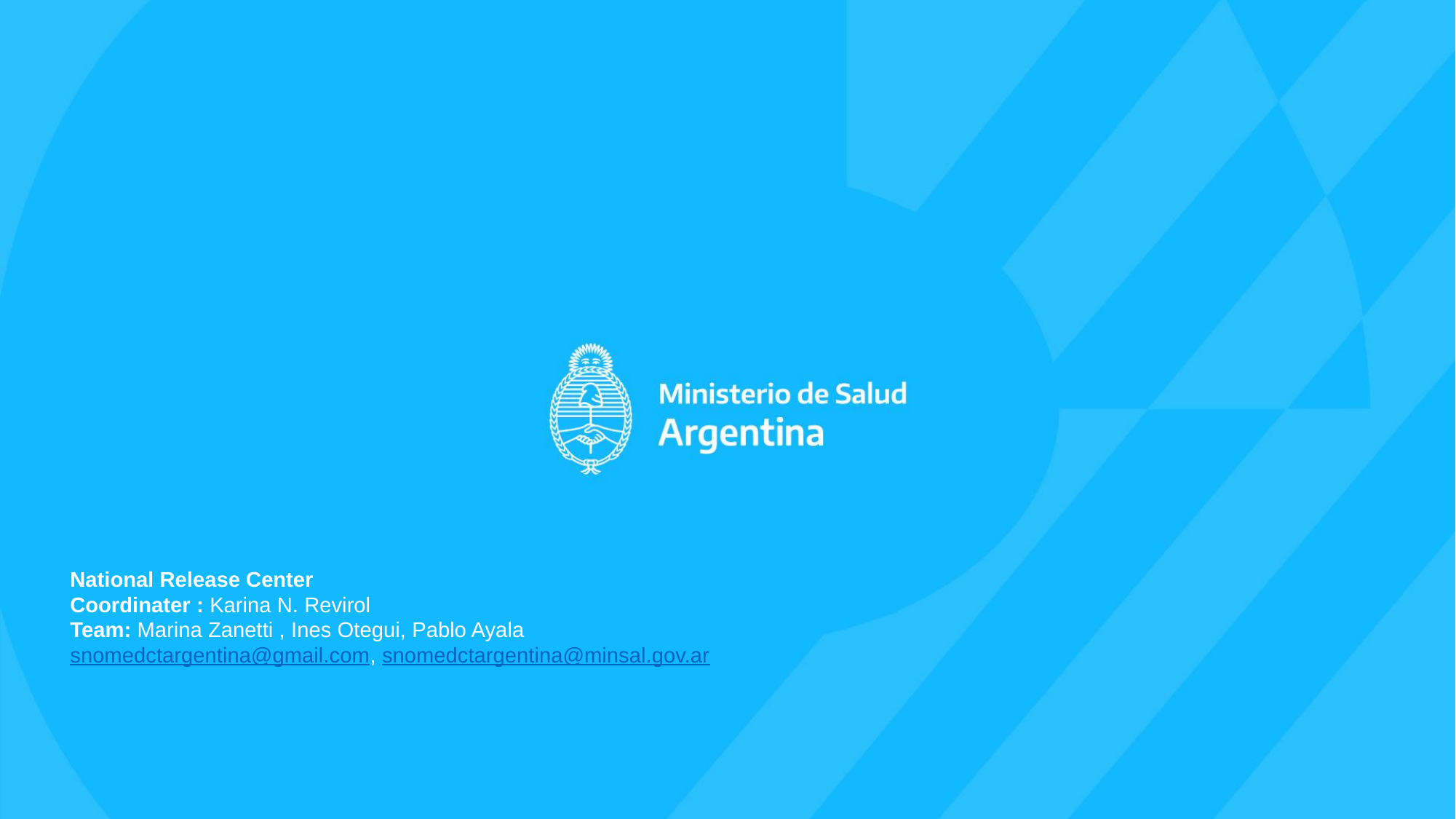

National Release Center
Coordinater : Karina N. Revirol
Team: Marina Zanetti , Ines Otegui, Pablo Ayala
snomedctargentina@gmail.com, snomedctargentina@minsal.gov.ar